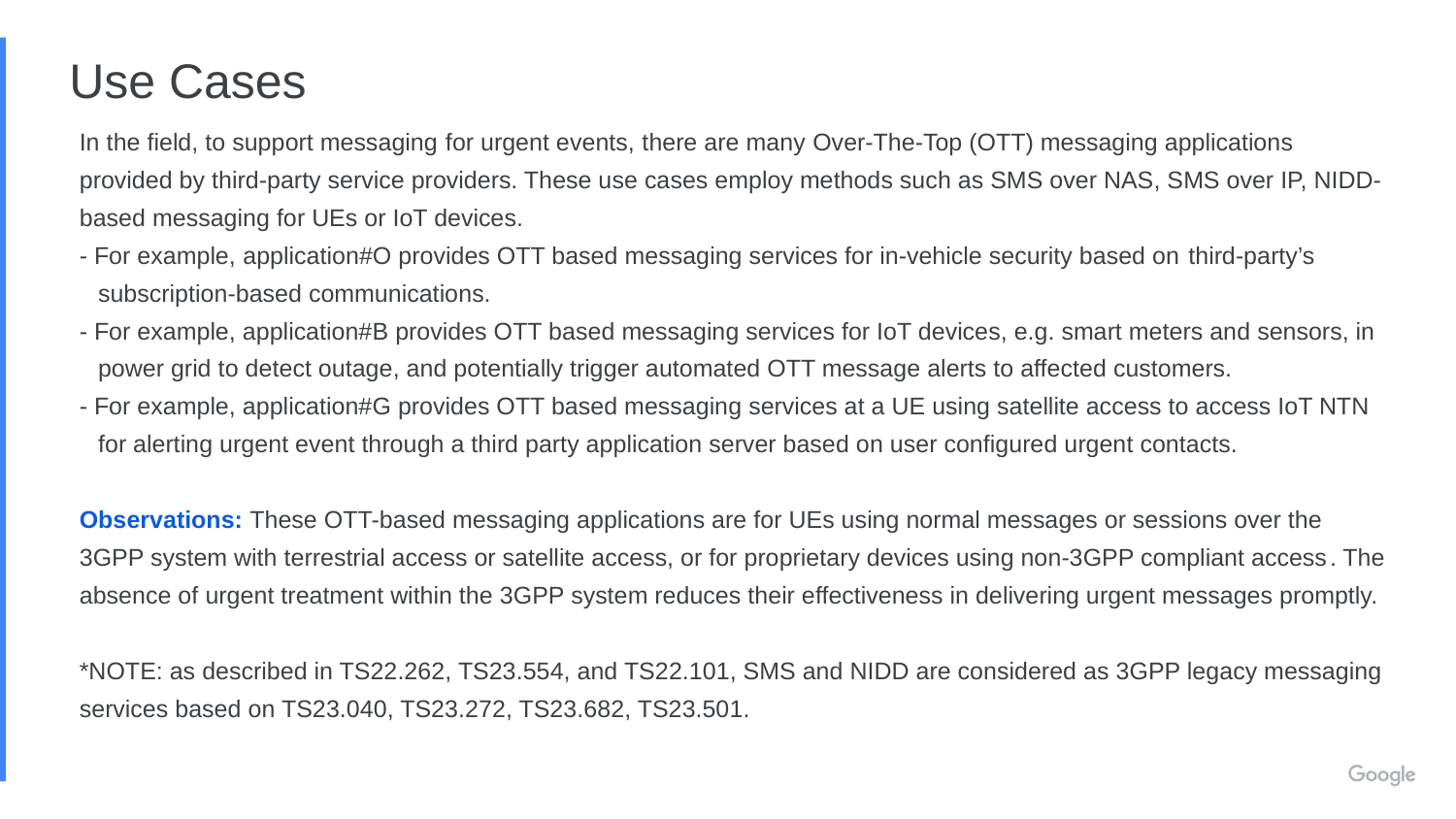

# Use Cases
In the field, to support messaging for urgent events, there are many Over-The-Top (OTT) messaging applications provided by third-party service providers. These use cases employ methods such as SMS over NAS, SMS over IP, NIDD-based messaging for UEs or IoT devices.
- For example, application#O provides OTT based messaging services for in-vehicle security based on third-party’s subscription-based communications.
- For example, application#B provides OTT based messaging services for IoT devices, e.g. smart meters and sensors, in power grid to detect outage, and potentially trigger automated OTT message alerts to affected customers.
- For example, application#G provides OTT based messaging services at a UE using satellite access to access IoT NTN for alerting urgent event through a third party application server based on user configured urgent contacts.

Observations: These OTT-based messaging applications are for UEs using normal messages or sessions over the 3GPP system with terrestrial access or satellite access, or for proprietary devices using non-3GPP compliant access. The absence of urgent treatment within the 3GPP system reduces their effectiveness in delivering urgent messages promptly.

*NOTE: as described in TS22.262, TS23.554, and TS22.101, SMS and NIDD are considered as 3GPP legacy messaging services based on TS23.040, TS23.272, TS23.682, TS23.501.